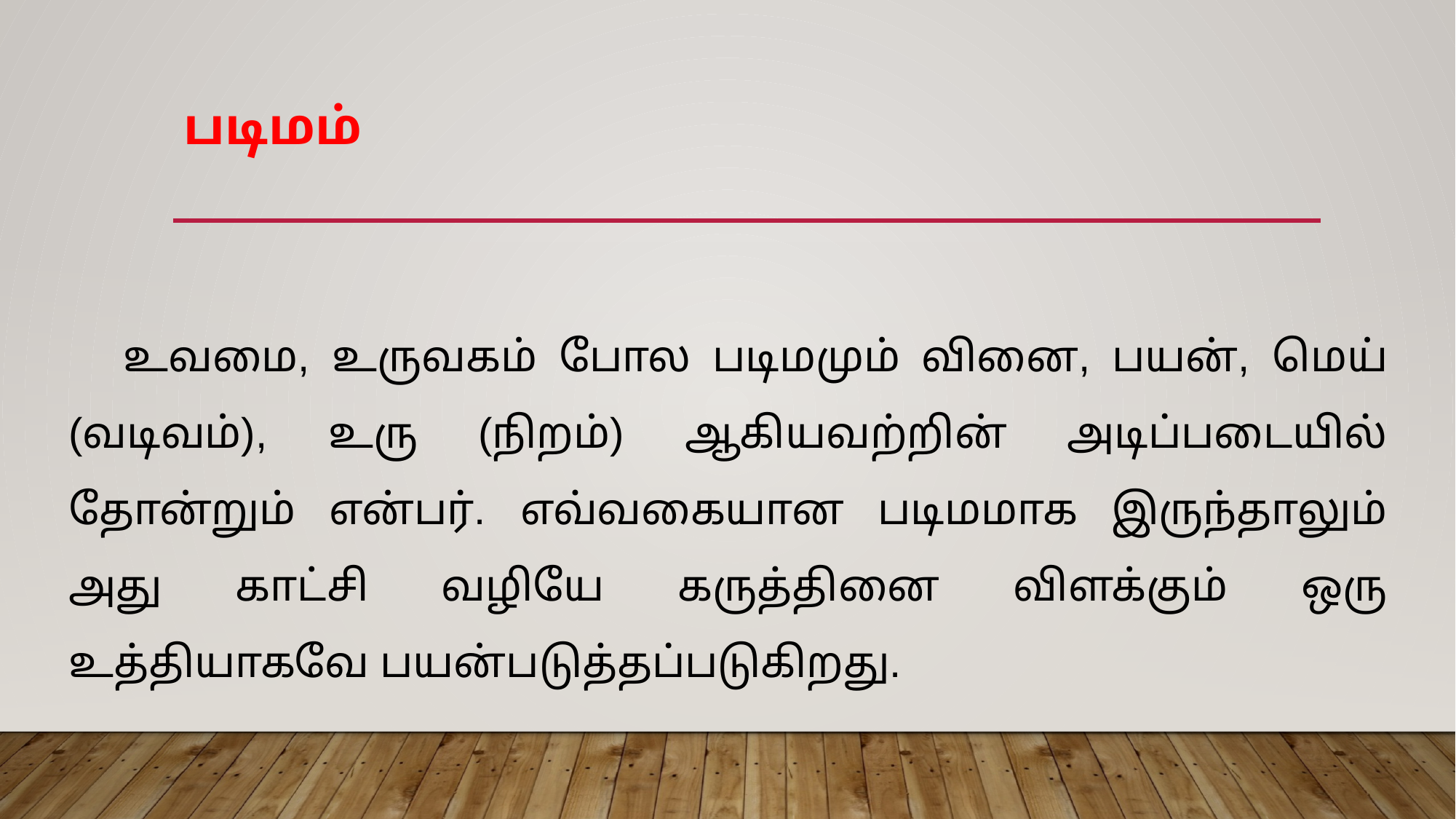

# படிமம்
உவமை, உருவகம் போல படிமமும் வினை, பயன், மெய் (வடிவம்), உரு (நிறம்) ஆகியவற்றின் அடிப்படையில் தோன்றும் என்பர். எவ்வகையான படிமமாக இருந்தாலும் அது காட்சி வழியே கருத்தினை விளக்கும் ஒரு உத்தியாகவே பயன்படுத்தப்படுகிறது.